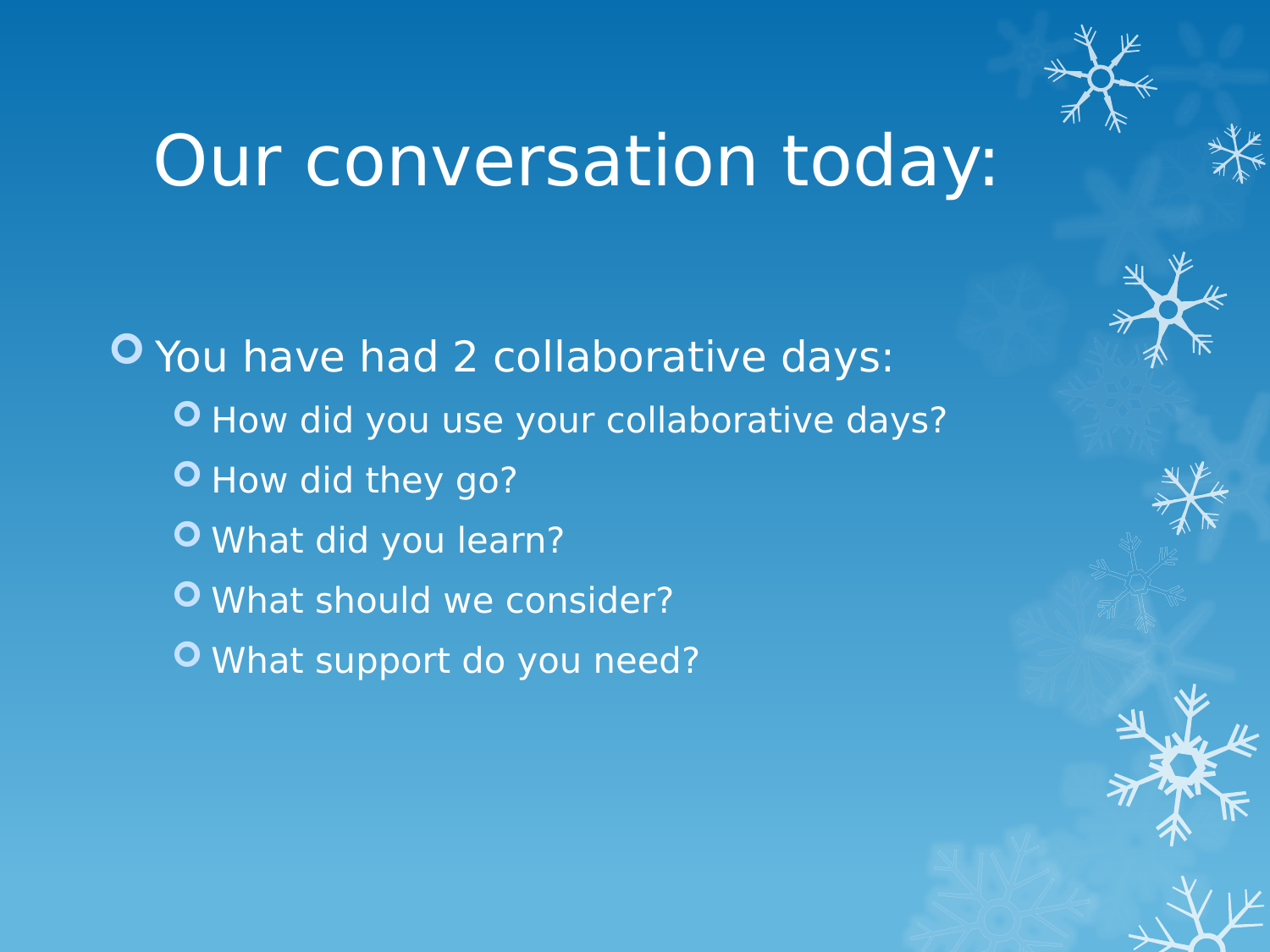

# Our conversation today:
You have had 2 collaborative days:
How did you use your collaborative days?
How did they go?
What did you learn?
What should we consider?
What support do you need?